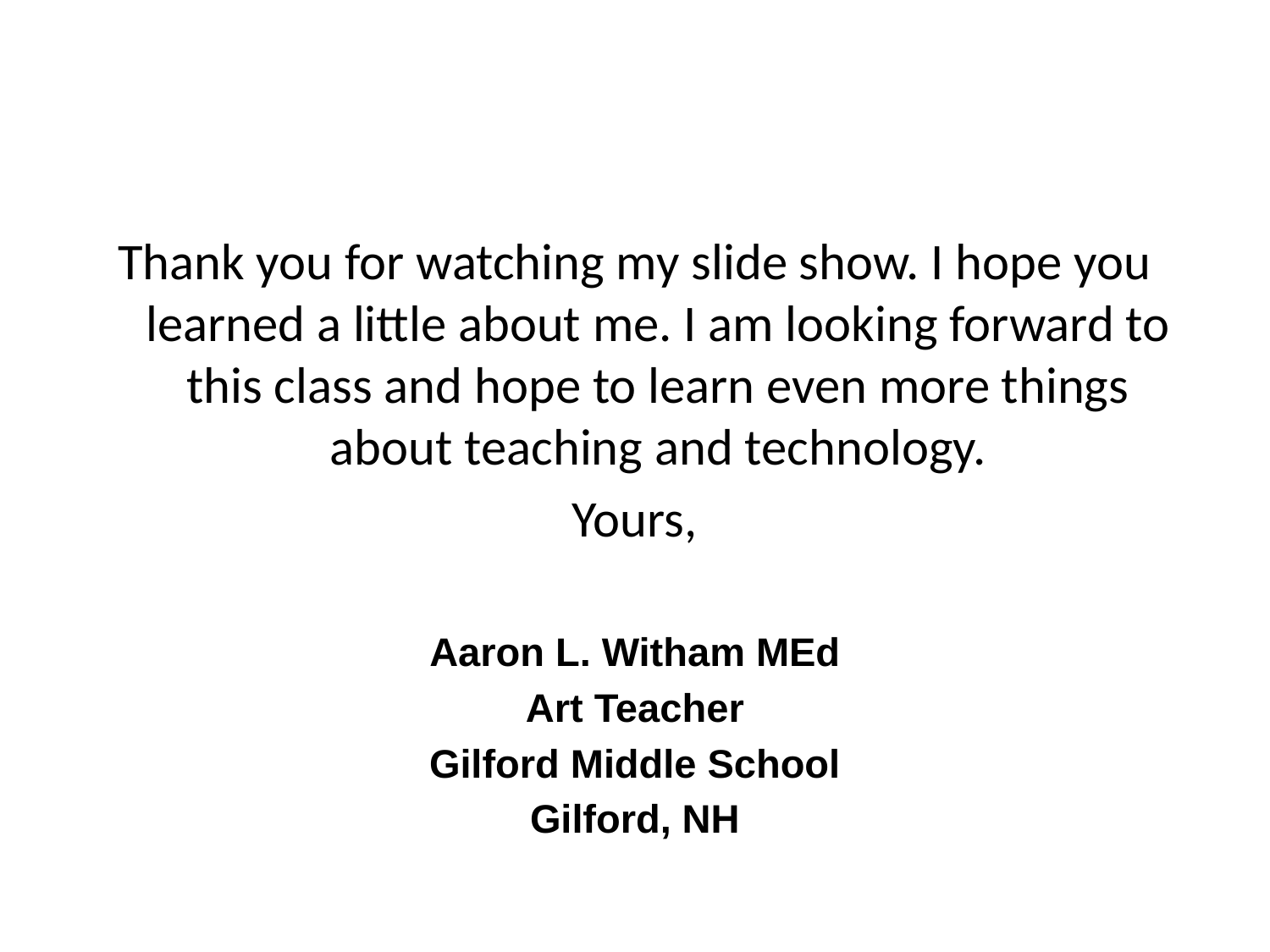

#
Thank you for watching my slide show. I hope you learned a little about me. I am looking forward to this class and hope to learn even more things about teaching and technology.
Yours,

Aaron L. Witham MEd
Art Teacher
Gilford Middle School
Gilford, NH